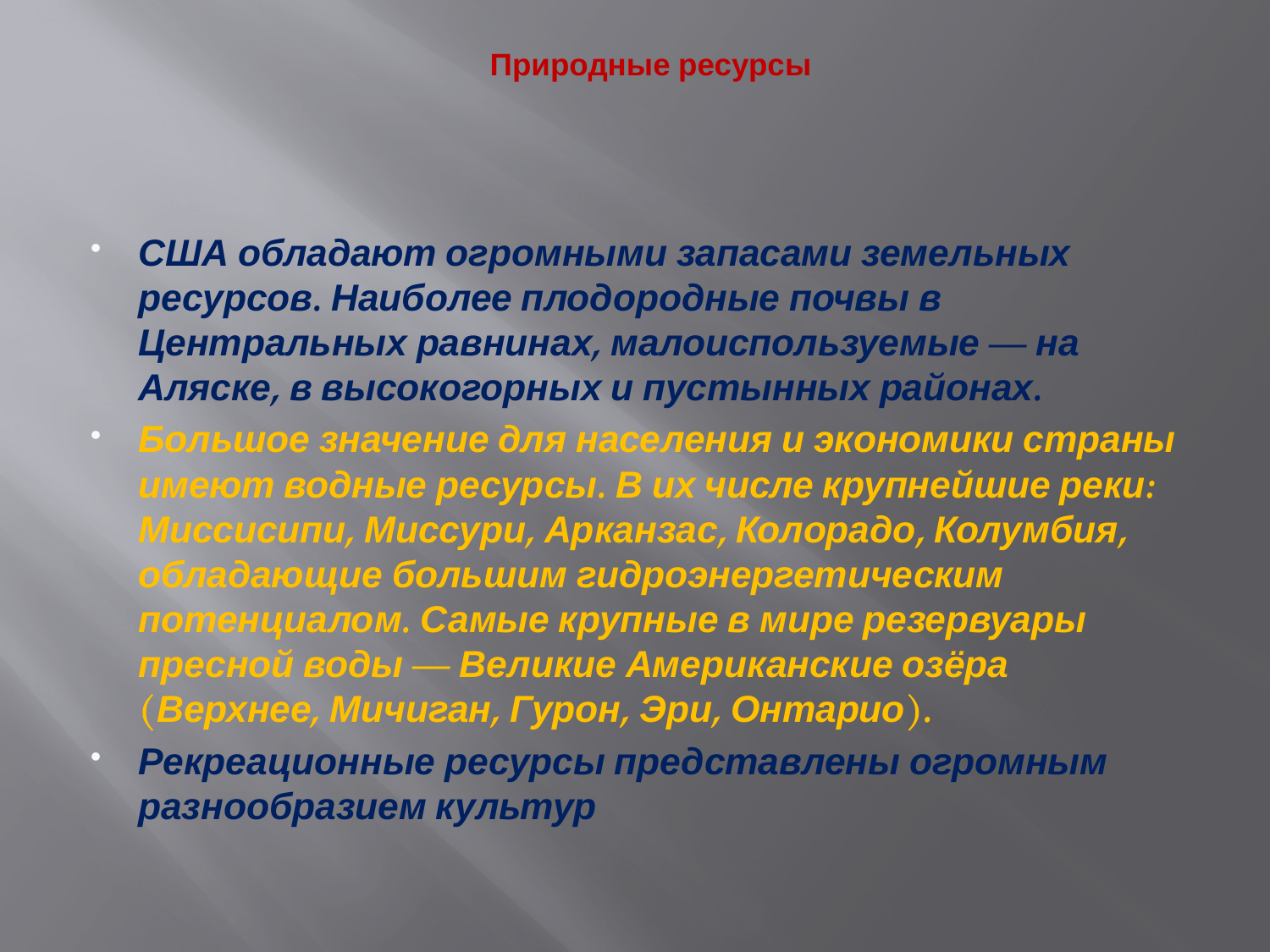

# Природные ресурсы
США обладают огромными запасами земельных ресурсов. Наиболее плодородные почвы в Центральных равнинах, малоиспользуемые — на Аляске, в высокогорных и пустынных районах.
Большое значение для населения и экономики страны имеют водные ресурсы. В их числе крупнейшие реки: Миссисипи, Миссури, Арканзас, Колорадо, Колумбия, обладающие большим гидроэнергетическим потенциалом. Самые крупные в мире резервуары пресной воды — Великие Американские озёра (Верхнее, Мичиган, Гурон, Эри, Онтарио).
Рекреационные ресурсы представлены огромным разнообразием культур